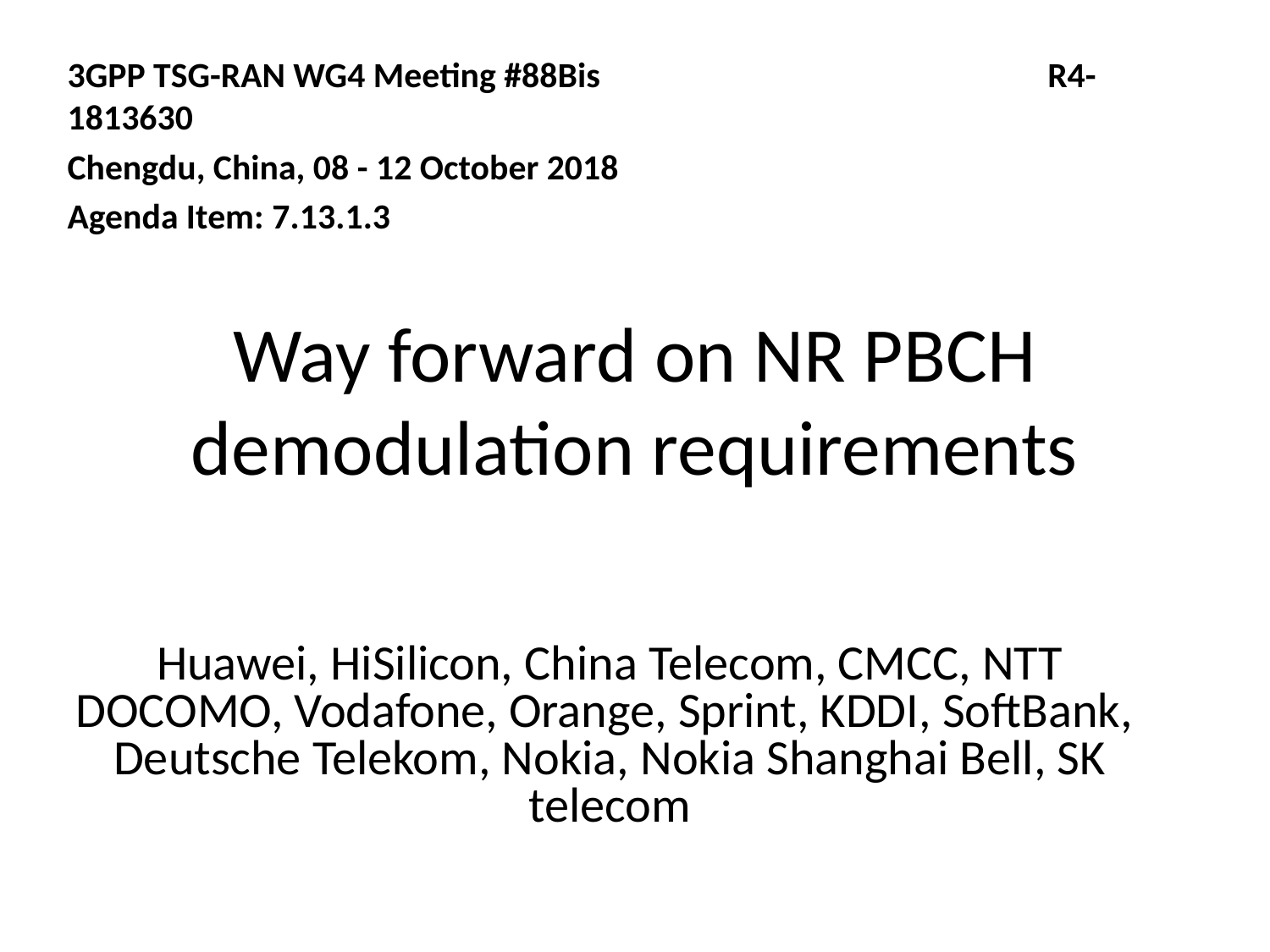

3GPP TSG-RAN WG4 Meeting #88Bis	                                           R4-1813630
Chengdu, China, 08 - 12 October 2018
Agenda Item: 7.13.1.3
# Way forward on NR PBCH demodulation requirements
Huawei, HiSilicon, China Telecom, CMCC, NTT DOCOMO, Vodafone, Orange, Sprint, KDDI, SoftBank,  Deutsche Telekom, Nokia, Nokia Shanghai Bell, SK telecom